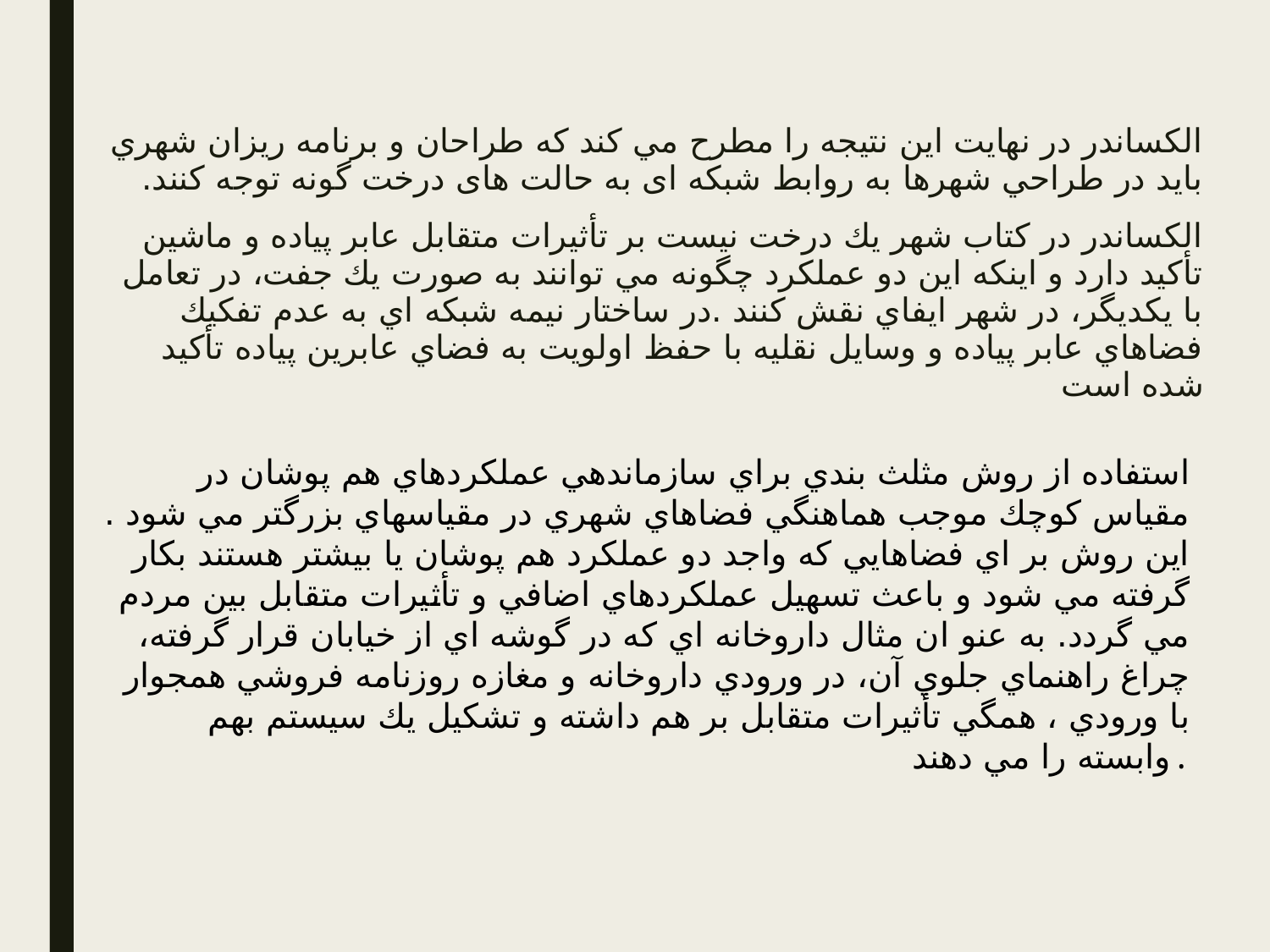

الكساندر در نهايت اين نتيجه را مطرح مي كند كه طراحان و برنامه ريزان شهري بايد در طراحي شهرها به روابط شبکه ای به حالت های درخت گونه توجه کنند.
الكساندر در كتاب شهر يك درخت نيست بر تأثيرات متقابل عابر پياده و ماشين تأكيد دارد و اينكه اين دو عملكرد چگونه مي توانند به صورت يك جفت، در تعامل با يكديگر، در شهر ايفاي نقش كنند .در ساختار نيمه شبكه اي به عدم تفكيك فضاهاي عابر پياده و وسايل نقليه با حفظ اولويت به فضاي عابرين پياده تأكيد شده است
استفاده از روش مثلث بندي براي سازماندهي عملكردهاي هم پوشان در مقياس كوچك موجب هماهنگي فضاهاي شهري در مقياسهاي بزرگتر مي شود . اين روش بر اي فضاهايي كه واجد دو عملكرد هم پوشان يا بيشتر هستند بكار گرفته مي شود و باعث تسهيل عملكردهاي اضافي و تأثيرات متقابل بين مردم مي گردد. به عنو ان مثال داروخانه اي كه در گوشه اي از خيابان قرار گرفته، چراغ راهنماي جلوي آن، در ورودي داروخانه و مغازه روزنامه فروشي همجوار با ورودي ، همگي تأثيرات متقابل بر هم داشته و تشكيل يك سيستم بهم وابسته را مي دهند.